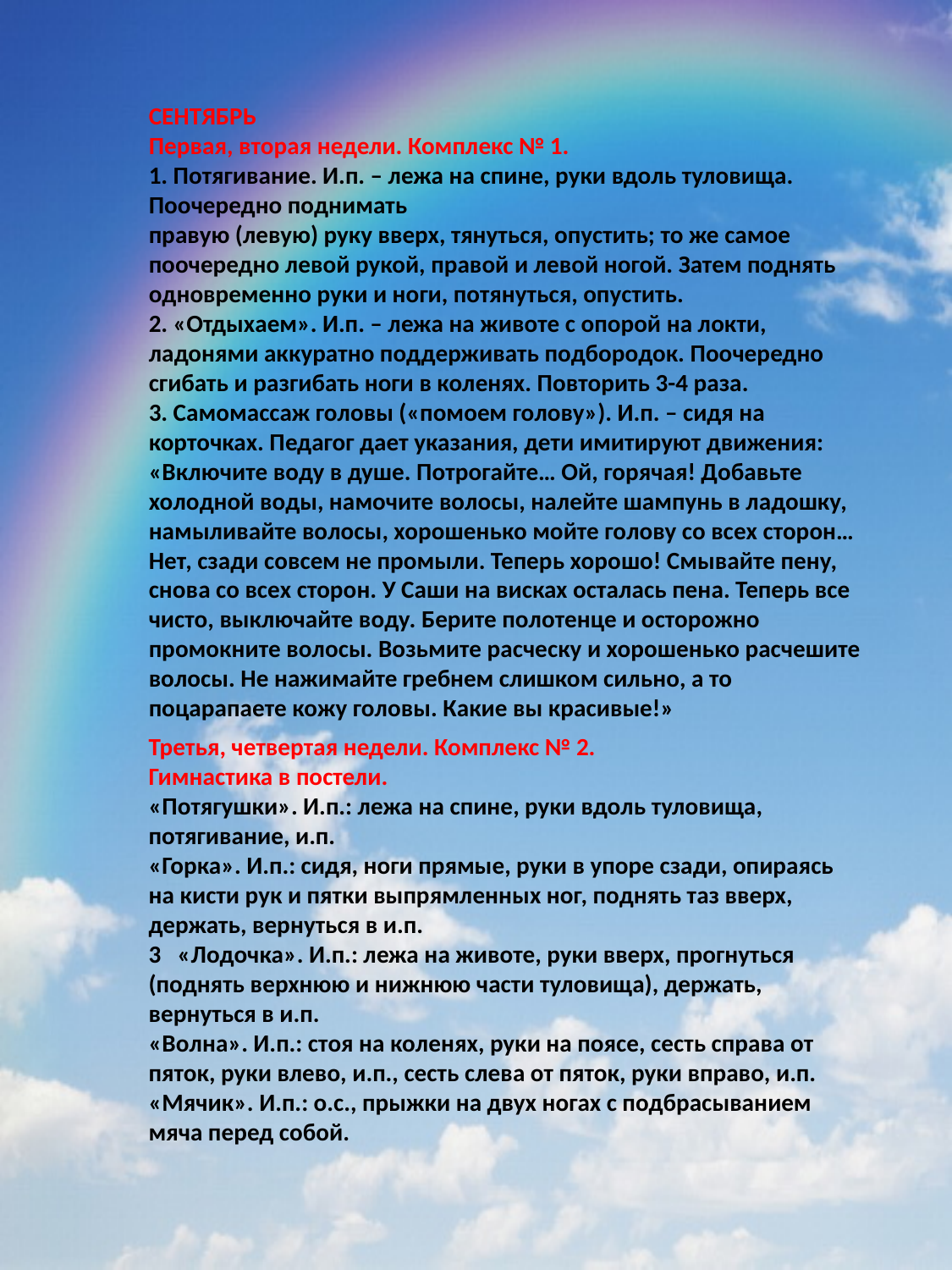

СЕНТЯБРЬ
Первая, вторая недели. Комплекс № 1.
1. Потягивание. И.п. – лежа на спине, руки вдоль туловища. Поочередно поднимать
правую (левую) руку вверх, тянуться, опустить; то же самое поочередно левой рукой, правой и левой ногой. Затем поднять одновременно руки и ноги, потянуться, опустить.
2. «Отдыхаем». И.п. – лежа на животе с опорой на локти, ладонями аккуратно поддерживать подбородок. Поочередно сгибать и разгибать ноги в коленях. Повторить 3-4 раза.
3. Самомассаж головы («помоем голову»). И.п. – сидя на корточках. Педагог дает указания, дети имитируют движения: «Включите воду в душе. Потрогайте… Ой, горячая! Добавьте холодной воды, намочите волосы, налейте шампунь в ладошку, намыливайте волосы, хорошенько мойте голову со всех сторон… Нет, сзади совсем не промыли. Теперь хорошо! Смывайте пену, снова со всех сторон. У Саши на висках осталась пена. Теперь все чисто, выключайте воду. Берите полотенце и осторожно промокните волосы. Возьмите расческу и хорошенько расчешите волосы. Не нажимайте гребнем слишком сильно, а то поцарапаете кожу головы. Какие вы красивые!»

Третья, четвертая недели. Комплекс № 2.
Гимнастика в постели.
«Потягушки». И.п.: лежа на спине, руки вдоль туловища, потягива­ние, и.п.
«Горка». И.п.: сидя, ноги прямые, руки в упоре сзади, опираясь на кисти рук и пятки выпрямленных ног, поднять таз вверх, держать, вернуться в и.п.
3   «Лодочка». И.п.: лежа на животе, руки вверх, прогнуться (поднять верхнюю и нижнюю части туловища), держать, вернуться в и.п.
«Волна». И.п.: стоя на коленях, руки на поясе, сесть справа от пяток, руки влево, и.п., сесть слева от пяток, руки вправо, и.п.
«Мячик». И.п.: о.с., прыжки на двух ногах с подбрасыванием мяча пе­ред собой.